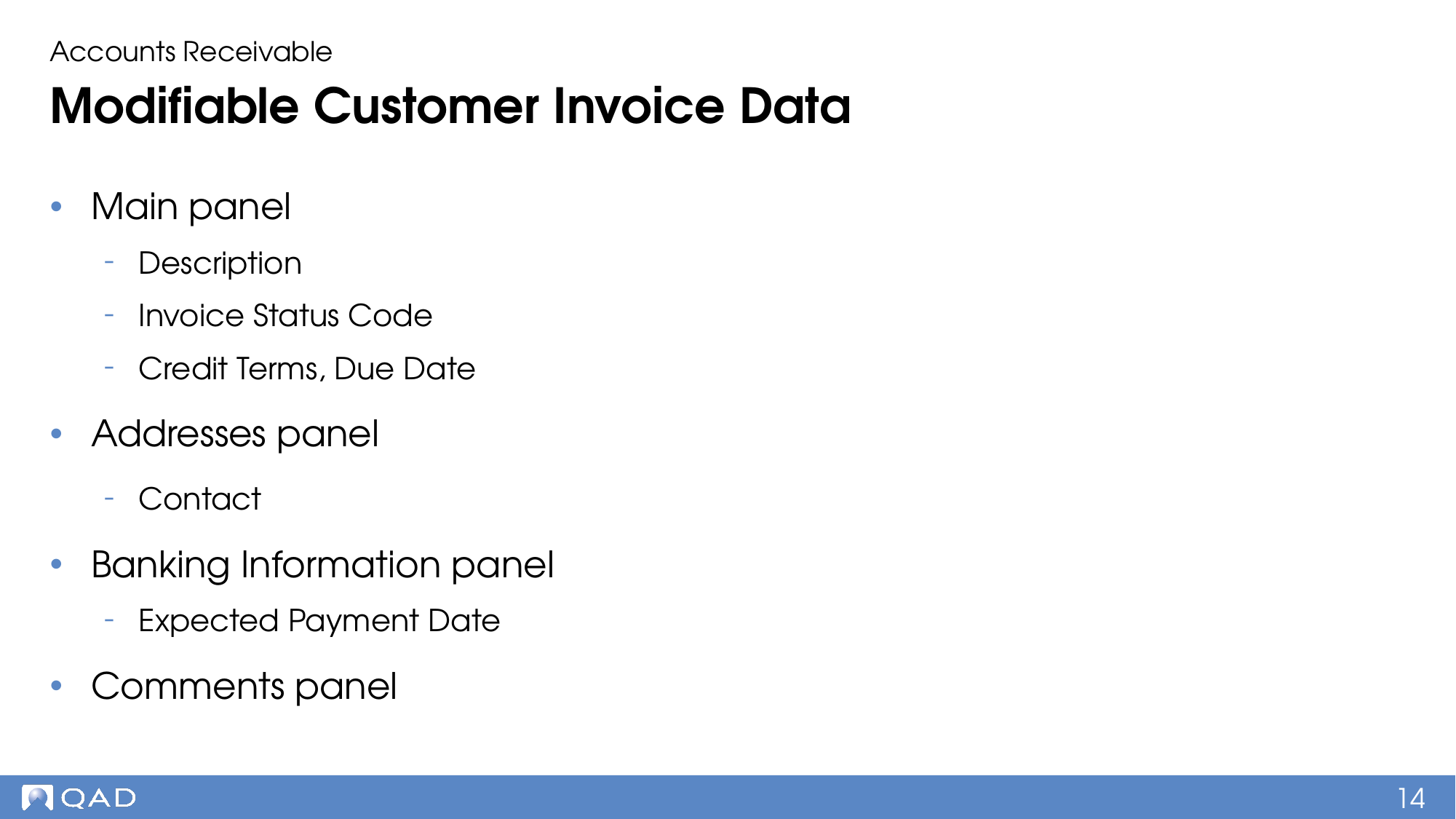

Accounts Receivable
# Modifiable Customer Invoice Data
Main panel
Description
Invoice Status Code
Credit Terms, Due Date
Addresses panel
Contact
Banking Information panel
Expected Payment Date
Comments panel

14